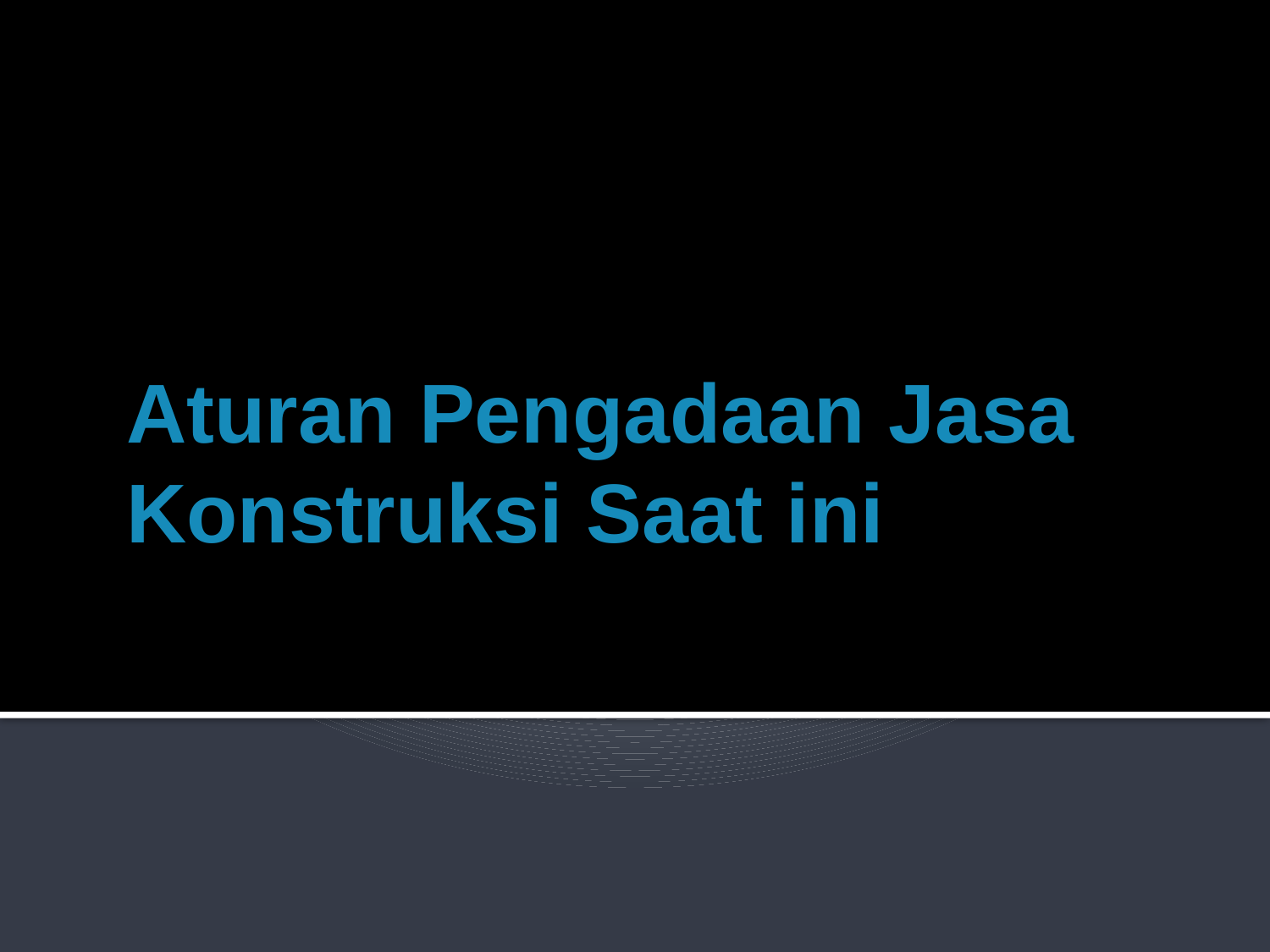

# Aturan Pengadaan Jasa Konstruksi Saat ini